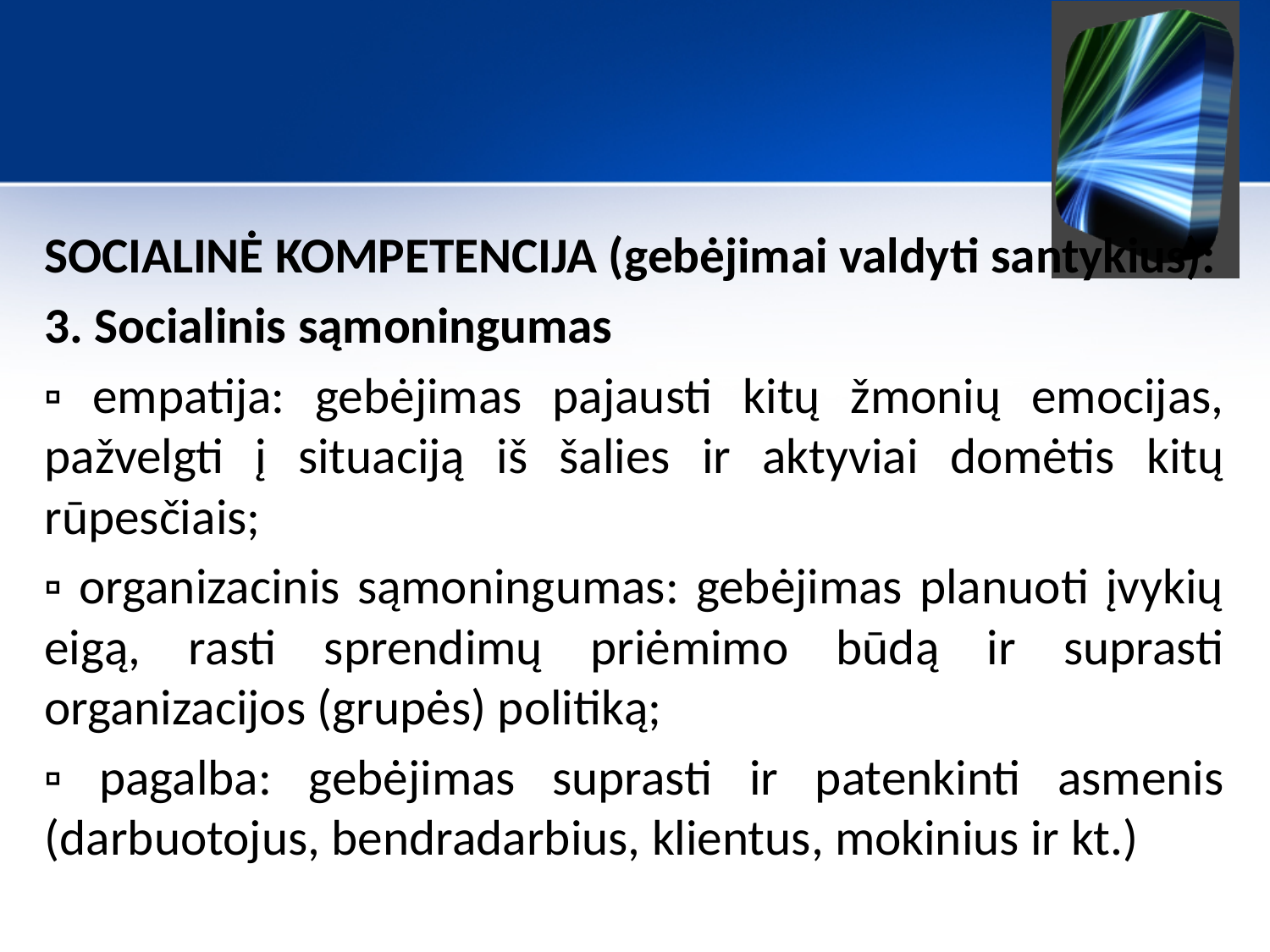

#
SOCIALINĖ KOMPETENCIJA (gebėjimai valdyti santykius):
3. Socialinis sąmoningumas
▫ empatija: gebėjimas pajausti kitų žmonių emocijas, pažvelgti į situaciją iš šalies ir aktyviai domėtis kitų rūpesčiais;
▫ organizacinis sąmoningumas: gebėjimas planuoti įvykių eigą, rasti sprendimų priėmimo būdą ir suprasti organizacijos (grupės) politiką;
▫ pagalba: gebėjimas suprasti ir patenkinti asmenis (darbuotojus, bendradarbius, klientus, mokinius ir kt.)